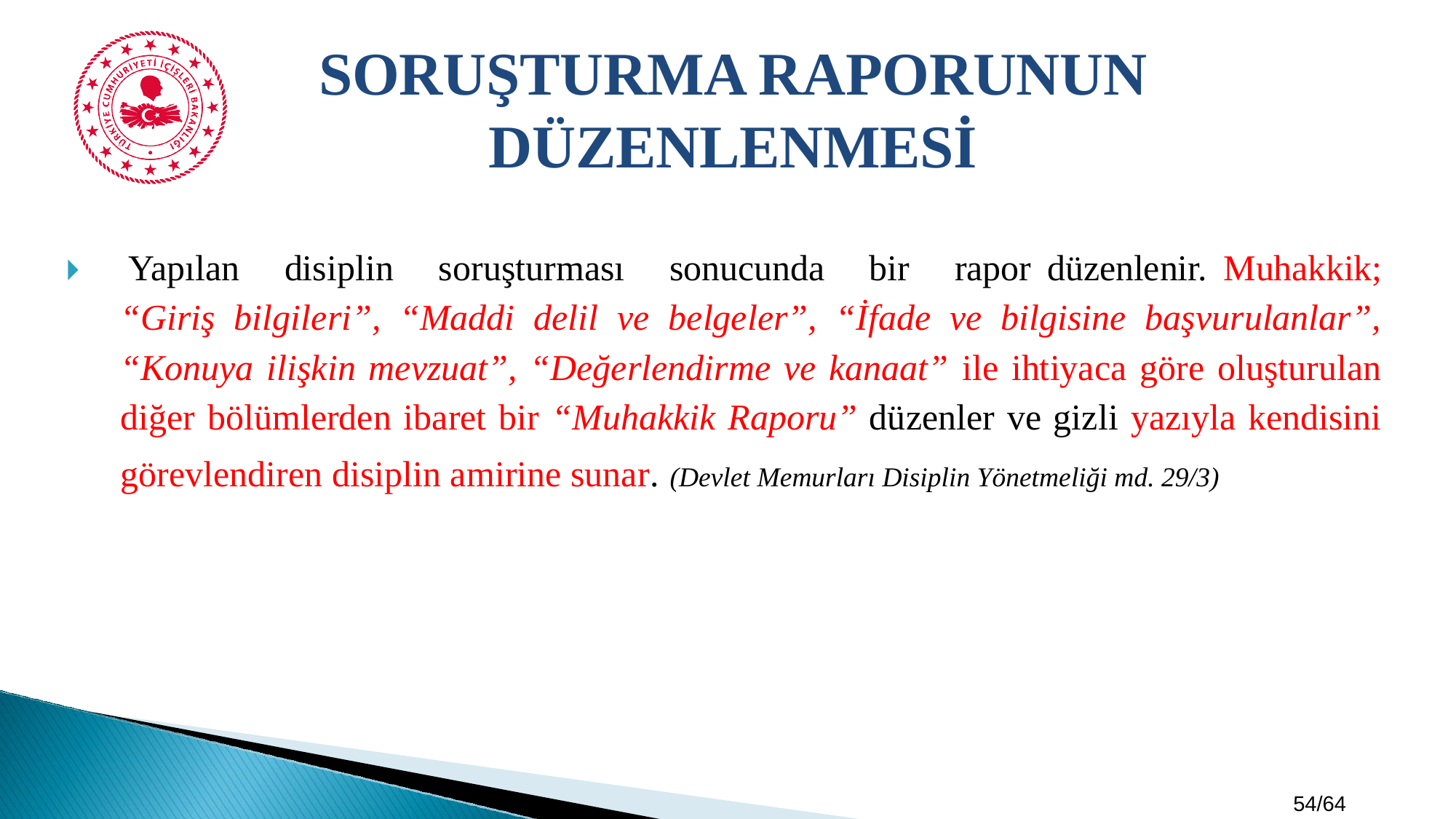

SORUŞTURMA RAPORUNUN DÜZENLENMESİ
🞂​ 	Yapılan  disiplin  soruşturması  sonucunda  bir  rapor düzenlenir. Muhakkik; “Giriş bilgileri”, “Maddi delil ve belgeler”, “İfade ve bilgisine başvurulanlar”, “Konuya ilişkin mevzuat”, “Değerlendirme ve kanaat” ile ihtiyaca göre oluşturulan diğer bölümlerden ibaret bir “Muhakkik Raporu” düzenler ve gizli yazıyla kendisini görevlendiren disiplin amirine sunar. (Devlet Memurları Disiplin Yönetmeliği md. 29/3)